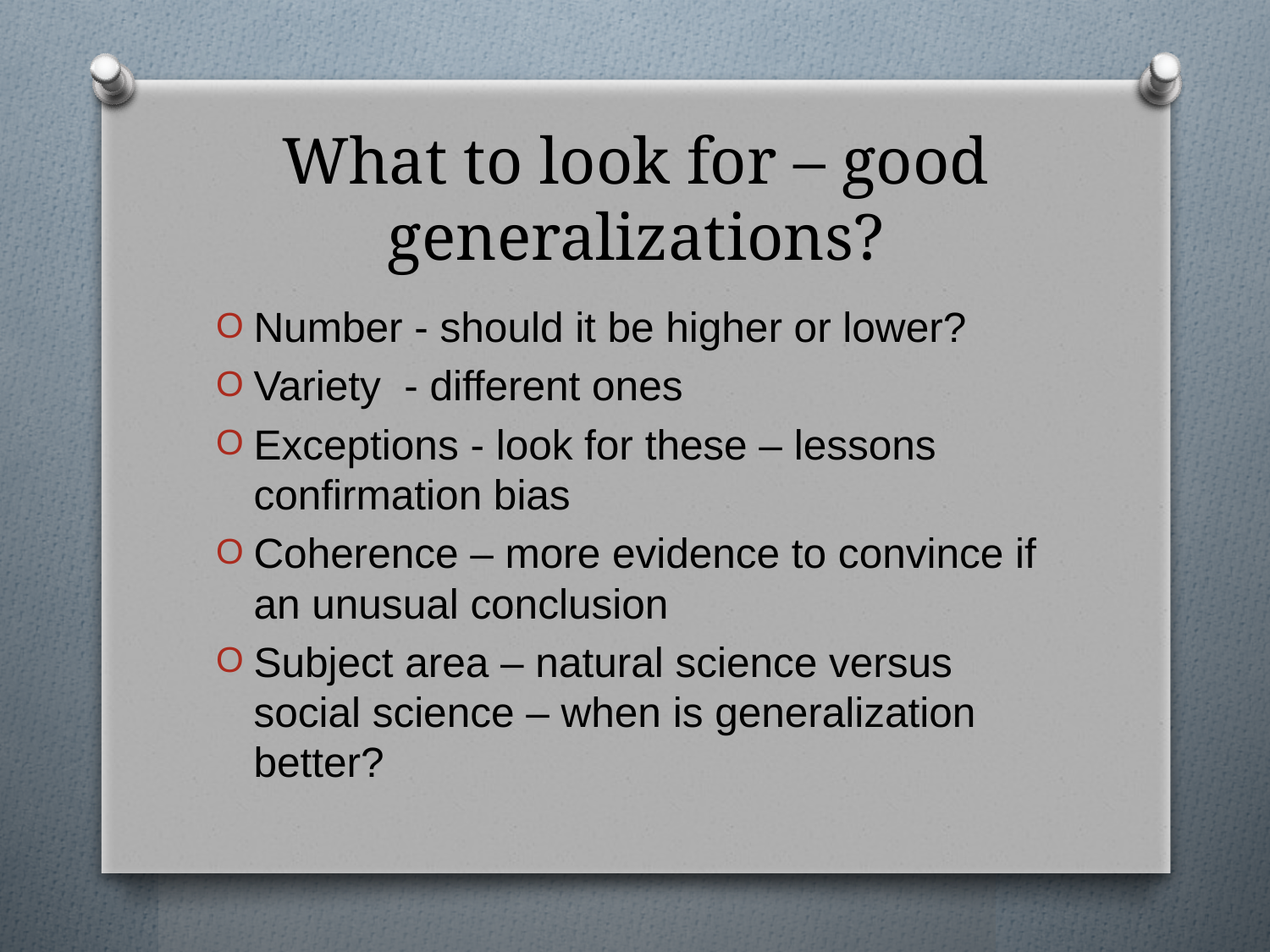

# What to look for – good generalizations?
Number - should it be higher or lower?
Variety  - different ones
Exceptions - look for these – lessons confirmation bias
Coherence – more evidence to convince if an unusual conclusion
Subject area – natural science versus social science – when is generalization better?